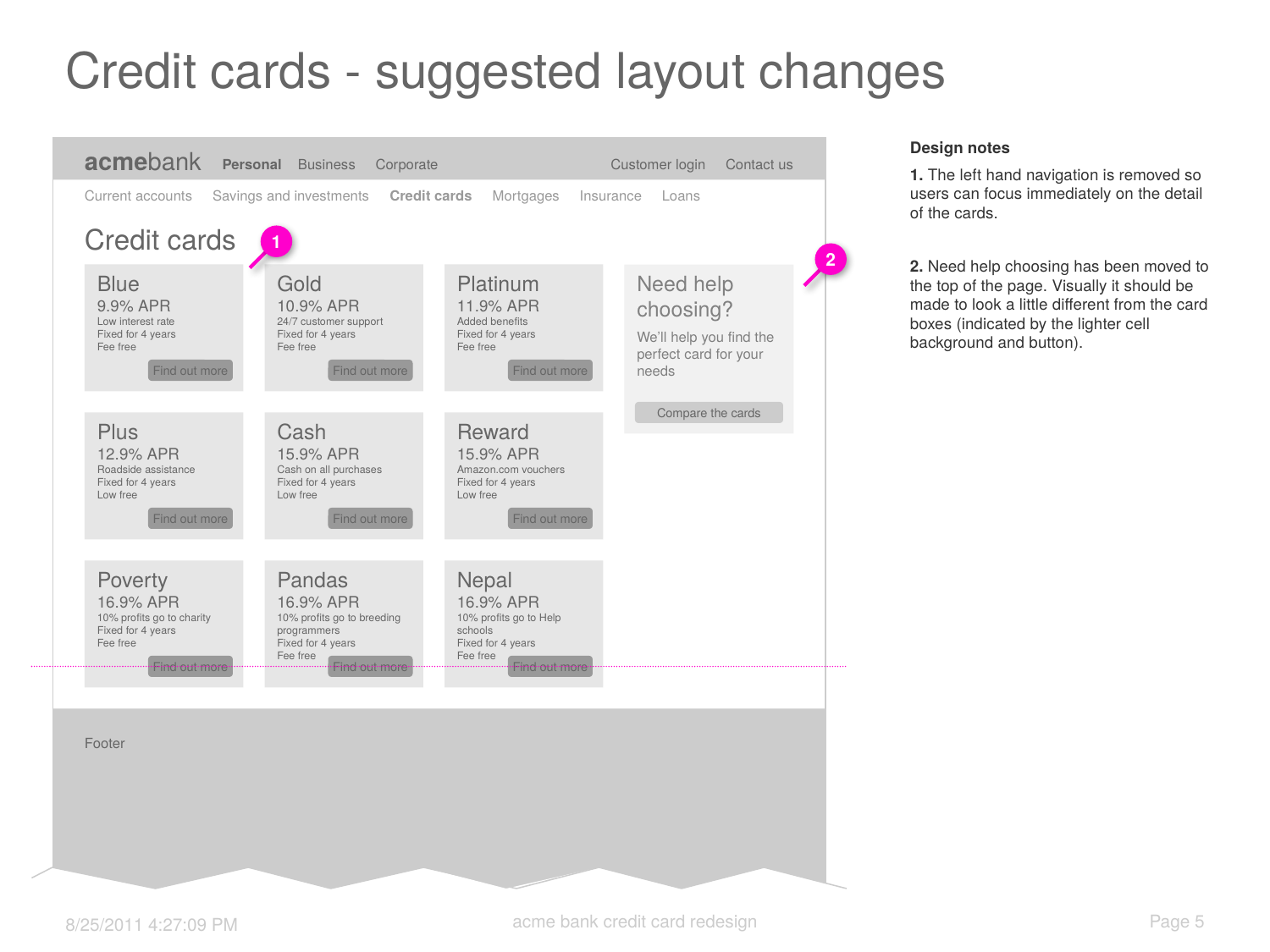

# Credit cards - suggested layout changes

Design notes
1. The left hand navigation is removed so users can focus immediately on the detail of the cards.

2. Need help choosing has been moved to the top of the page. Visually it should be made to look a little different from the card boxes (indicated by the lighter cell background and button).
acmebank
Personal    Business     Corporate
Customer login     Contact us
Current accounts     Savings and investments     Credit cards     Mortgages     Insurance     Loans
Credit cards
1

2

Blue
9.9% APR
Low interest rate
Fixed for 4 years
Fee free
Gold
10.9% APR
24/7 customer support
Fixed for 4 years
Fee free
Platinum
11.9% APR
Added benefits
Fixed for 4 years
Fee free
Need help choosing?
We’ll help you find the perfect card for your needs
Find out more
Find out more
Find out more
Compare the cards
Plus
12.9% APR
Roadside assistance
Fixed for 4 years
Low free
Cash
15.9% APR
Cash on all purchases
Fixed for 4 years
Low free
Reward
15.9% APR
Amazon.com vouchers
Fixed for 4 years
Low free
Find out more
Find out more
Find out more
Poverty
16.9% APR
10% profits go to charity
Fixed for 4 years
Fee free
Pandas
16.9% APR
10% profits go to breeding programmers
Fixed for 4 years
Fee free
Nepal
16.9% APR
10% profits go to Help schools
Fixed for 4 years
Fee free
Find out more
Find out more
Find out more

Footer

8/25/2011 4:27:09 PM
acme bank credit card redesign
Page 5